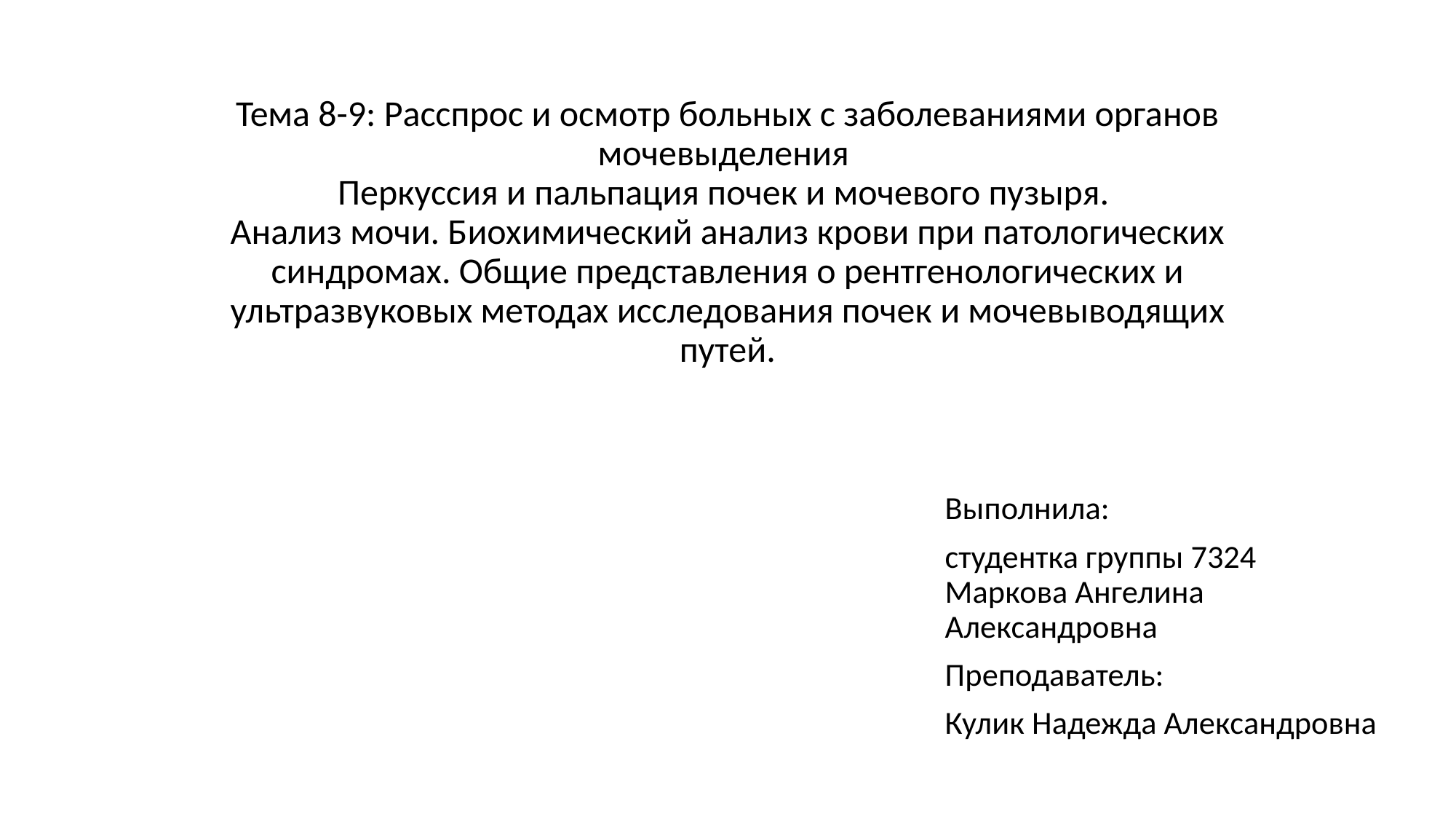

# Тема 8-9: Расспрос и осмотр больных с заболеваниями органов мочевыделения Перкуссия и пальпация почек и мочевого пузыря. Анализ мочи. Биохимический анализ крови при патологических синдромах. Общие представления о рентгенологических и ультразвуковых методах исследования почек и мочевыводящих путей.
Выполнила:
студентка группы 7324 Маркова Ангелина Александровна
Преподаватель:
Кулик Надежда Александровна